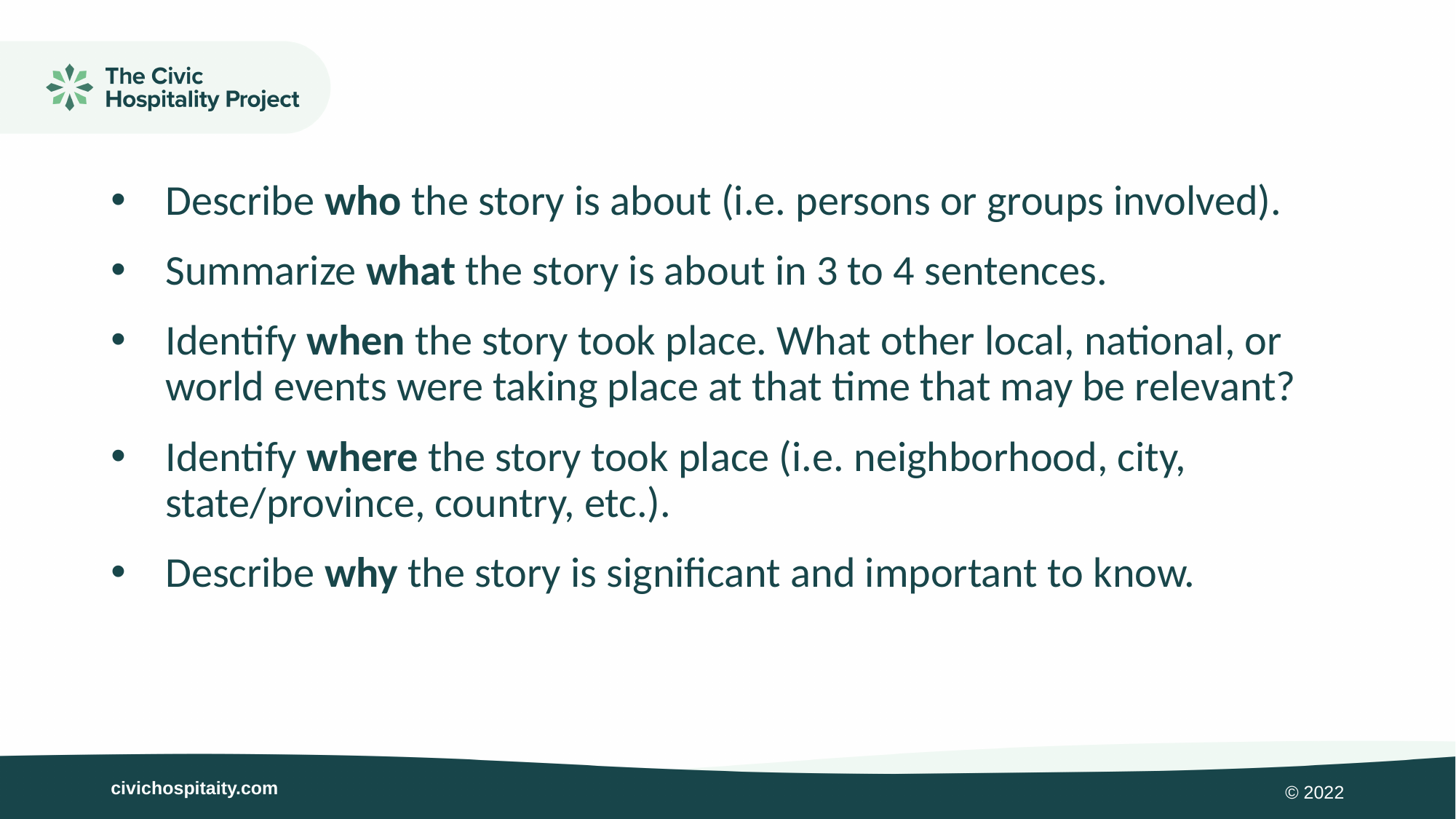

Describe who the story is about (i.e. persons or groups involved).
Summarize what the story is about in 3 to 4 sentences.
Identify when the story took place. What other local, national, or world events were taking place at that time that may be relevant?
Identify where the story took place (i.e. neighborhood, city, state/province, country, etc.).
Describe why the story is significant and important to know.